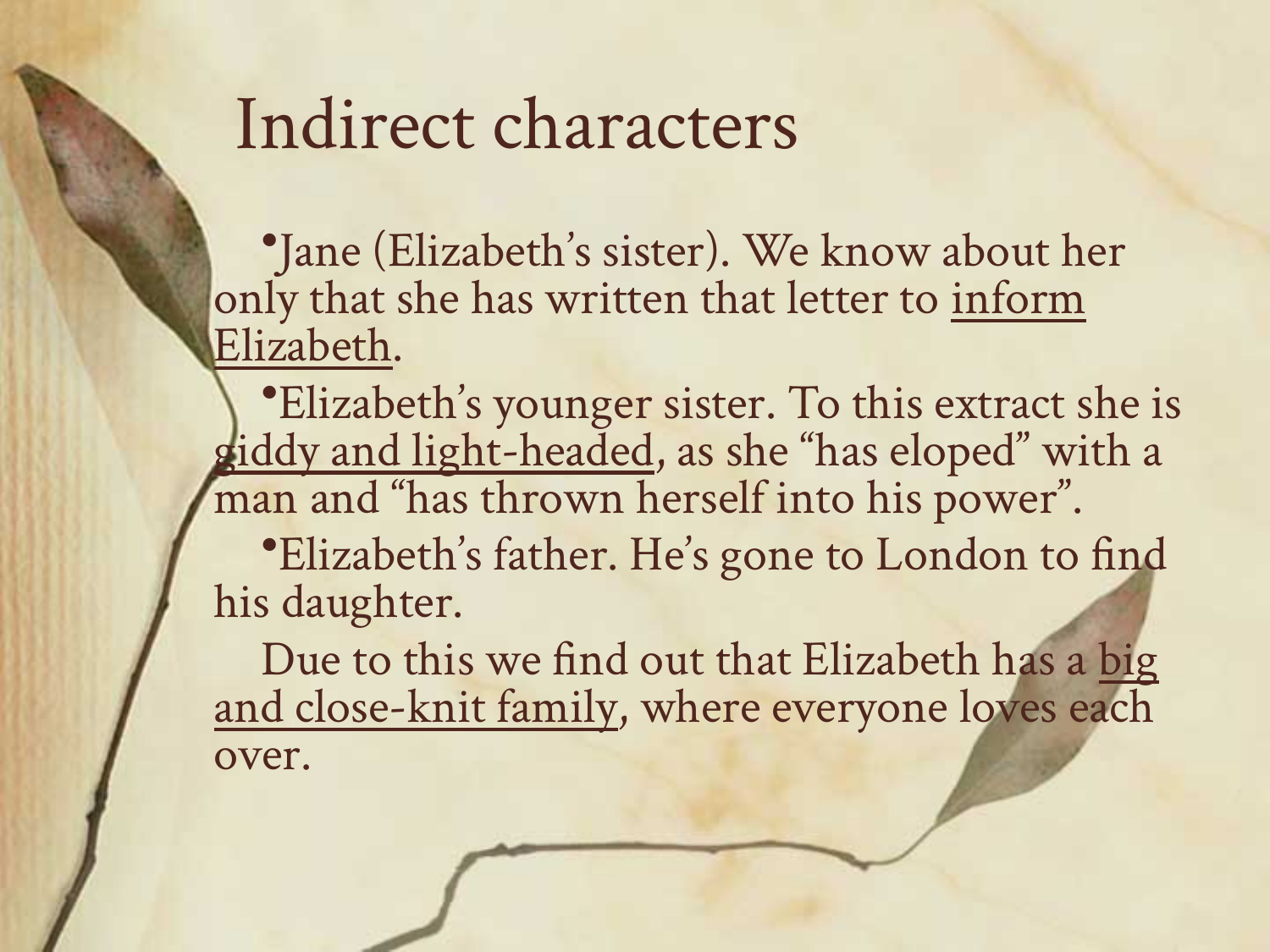

Indirect characters
Jane (Elizabeth’s sister). We know about her only that she has written that letter to inform Elizabeth.
Elizabeth’s younger sister. To this extract she is giddy and light-headed, as she “has eloped” with a man and “has thrown herself into his power”.
Elizabeth’s father. He’s gone to London to find his daughter.
Due to this we find out that Elizabeth has a big and close-knit family, where everyone loves each over.